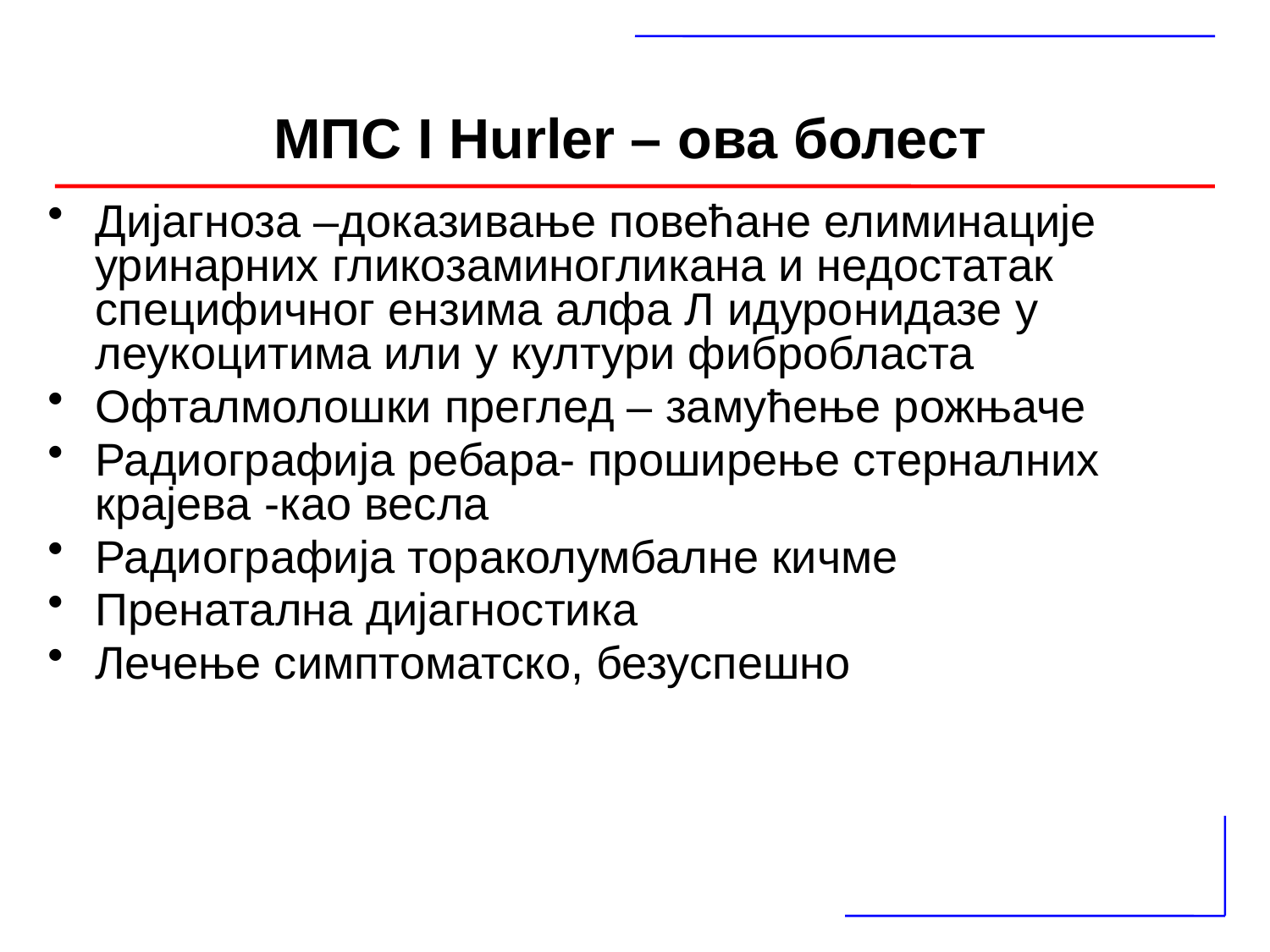

МПС I Hurler – ова болест
Дијагноза –доказивање повећане елиминације уринарних гликозаминогликана и недостатак специфичног ензима алфа Л идуронидазе у леукоцитима или у култури фибробласта
Офталмолошки преглед – замућење рожњаче
Радиографија ребара- проширење стерналних крајева -као весла
Радиографија тораколумбалне кичме
Пренатална дијагностика
Лечење симптоматско, безуспешно